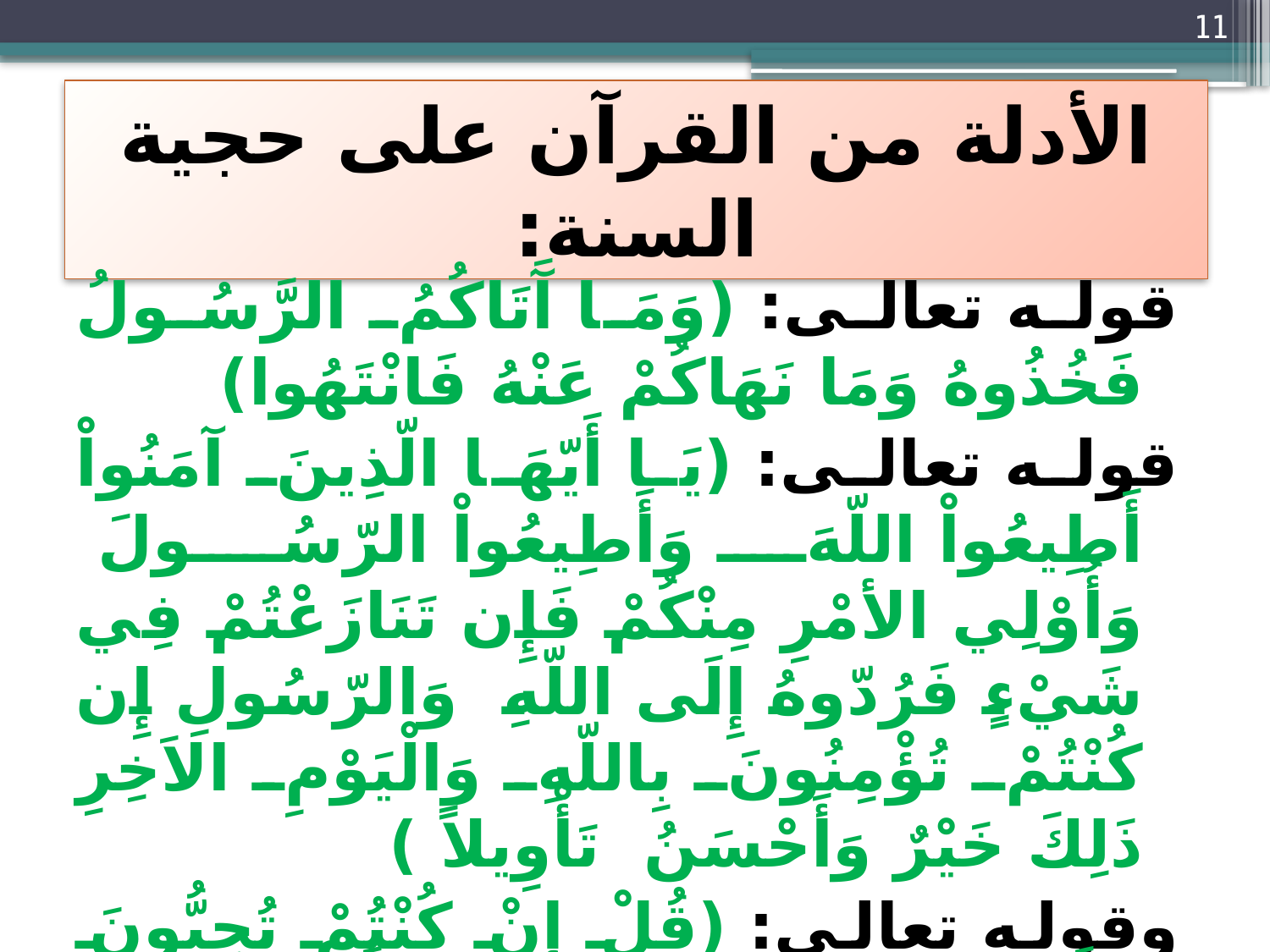

11
وفاء بنت محمد العيسى
# الأدلة من القرآن على حجية السنة:
قوله تعالى: (وَمَا آَتَاكُمُ الرَّسُولُ فَخُذُوهُ وَمَا نَهَاكُمْ عَنْهُ فَانْتَهُوا)
قوله تعالى: (يَا أَيّهَا الّذِينَ آمَنُواْ أَطِيعُواْ اللّهَ وَأَطِيعُواْ الرّسُولَ  وَأُوْلِي الأمْرِ مِنْكُمْ فَإِن تَنَازَعْتُمْ فِي شَيْءٍ فَرُدّوهُ إِلَى اللّهِ  وَالرّسُولِ إِن كُنْتُمْ تُؤْمِنُونَ بِاللّهِ وَالْيَوْمِ الاَخِرِ ذَلِكَ خَيْرٌ وَأَحْسَنُ  تَأْوِيلاً )
وقوله تعالى: (قُلْ إِنْ كُنْتُمْ تُحِبُّونَ اللَّهَ فَاتَّبِعُونِي يُحْبِبْكُمُ اللَّهُ وَيَغْفِرْ  لَكُمْ ذُنُوبَكُمْ ? وَاللَّهُ غَفُورٌ رَحِيمٌ).